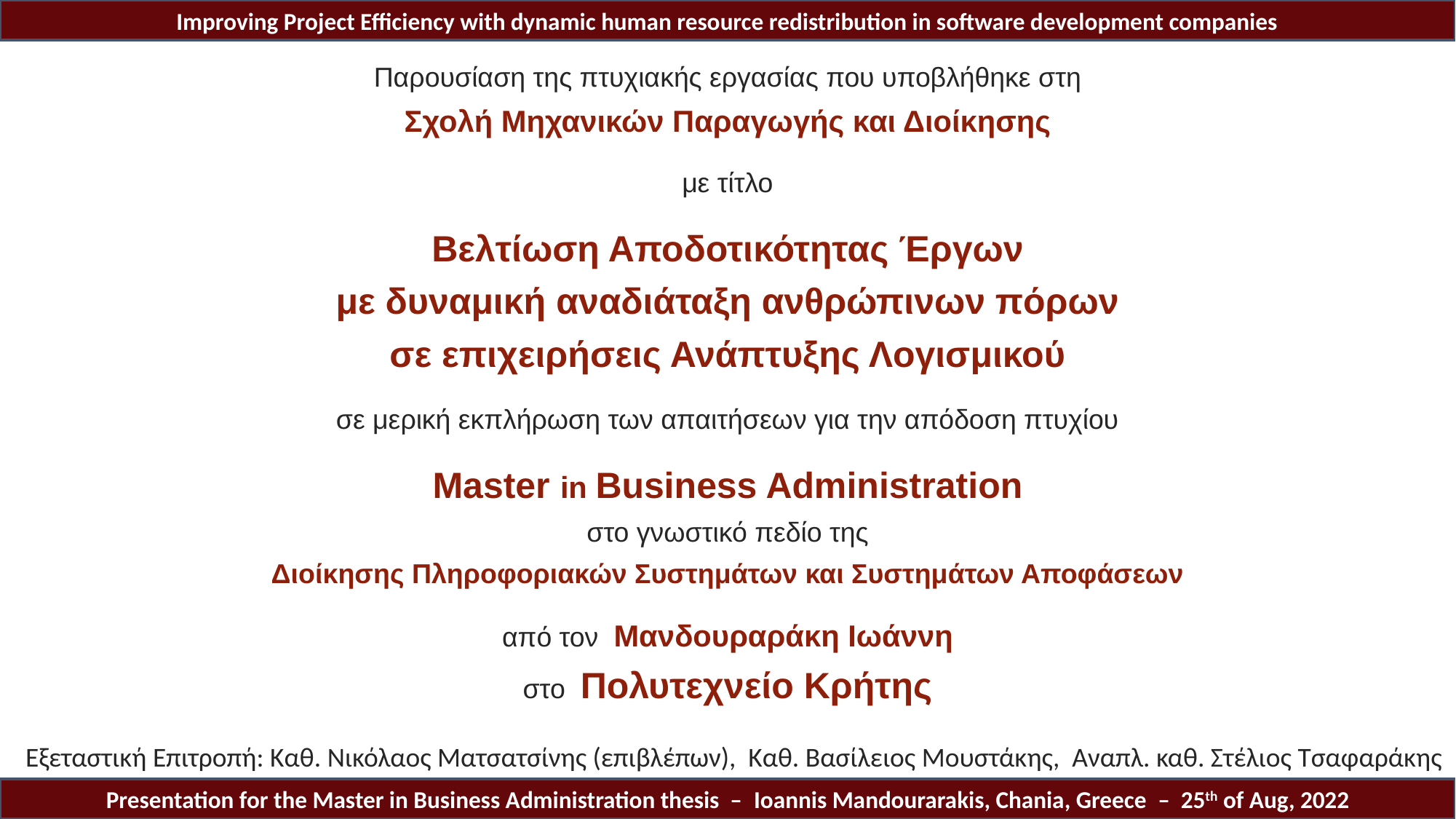

Improving Project Efficiency with dynamic human resource redistribution in software development companies
Παρουσίαση της πτυχιακής εργασίας που υποβλήθηκε στη
Σχολή Μηχανικών Παραγωγής και Διοίκησης
με τίτλο
Βελτίωση Αποδοτικότητας Έργων
με δυναμική αναδιάταξη ανθρώπινων πόρων
σε επιχειρήσεις Ανάπτυξης Λογισμικού
σε μερική εκπλήρωση των απαιτήσεων για την απόδοση πτυχίου
Master in Business Administration
στο γνωστικό πεδίο της
Διοίκησης Πληροφοριακών Συστημάτων και Συστημάτων Αποφάσεων
από τον  Μανδουραράκη Ιωάννη
στο  Πολυτεχνείο Κρήτης
Εξεταστική Επιτροπή: Καθ. Νικόλαος Ματσατσίνης (επιβλέπων),  Καθ. Βασίλειος Μουστάκης,  Αναπλ. καθ. Στέλιος Τσαφαράκης
Presentation for the Master in Business Administration thesis  –  Ioannis Mandourarakis, Chania, Greece  –  25th of Aug, 2022